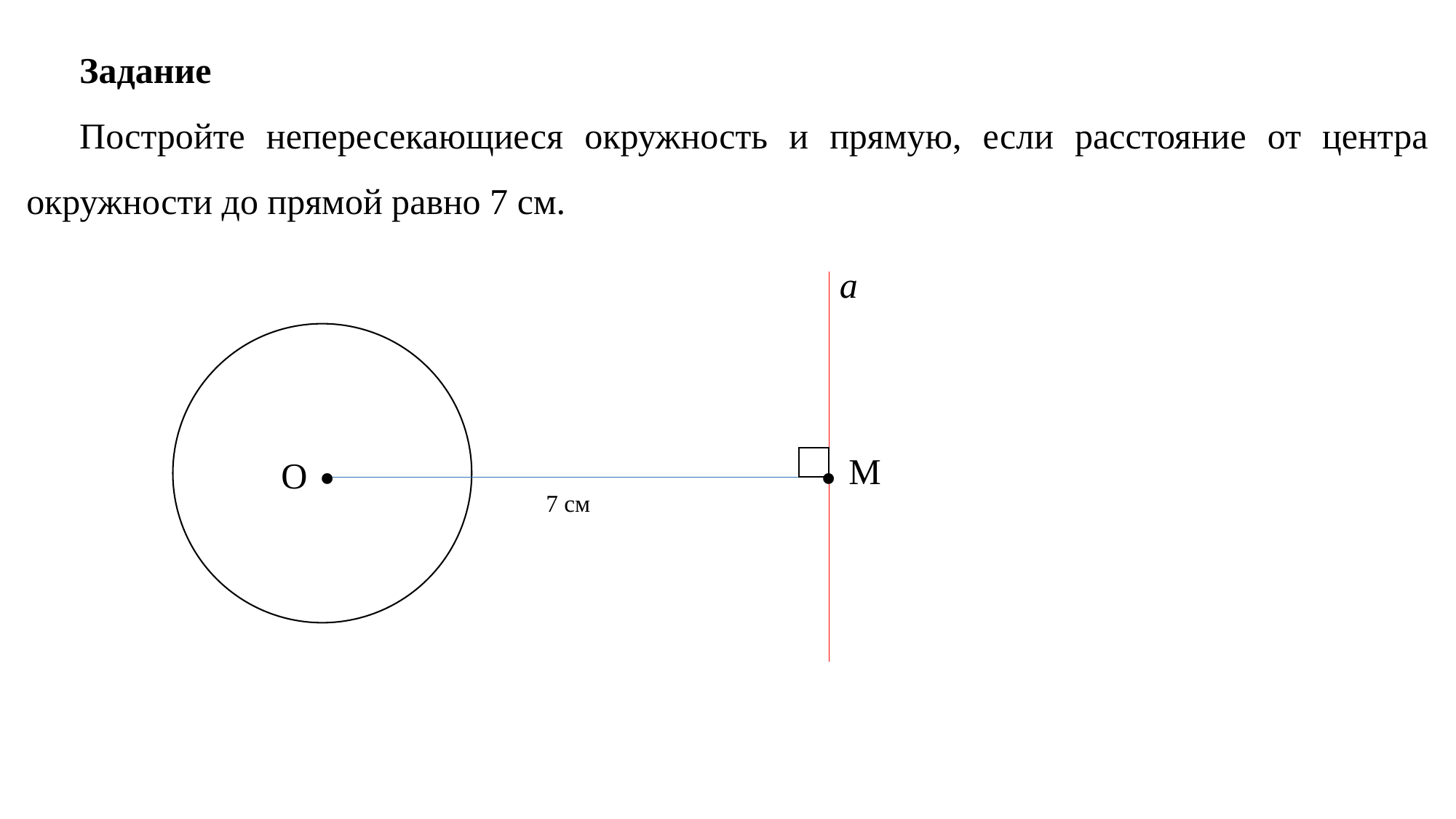

Задание
Постройте непересекающиеся окружность и прямую, если расстояние от центра окружности до прямой равно 7 см.

a

.
.
М
О

7 см